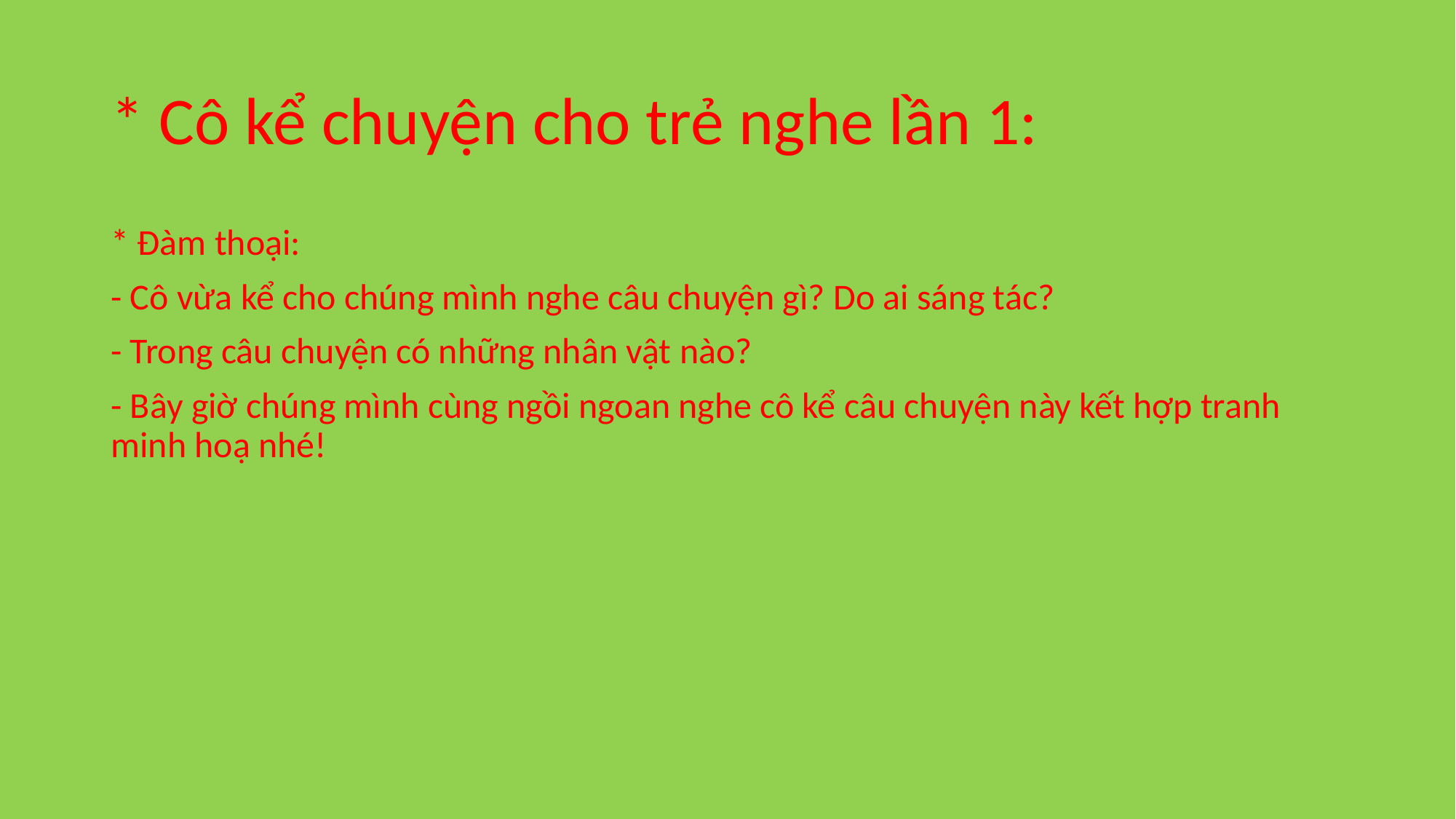

# * Cô kể chuyện cho trẻ nghe lần 1:
* Đàm thoại:
- Cô vừa kể cho chúng mình nghe câu chuyện gì? Do ai sáng tác?
- Trong câu chuyện có những nhân vật nào?
- Bây giờ chúng mình cùng ngồi ngoan nghe cô kể câu chuyện này kết hợp tranh minh hoạ nhé!